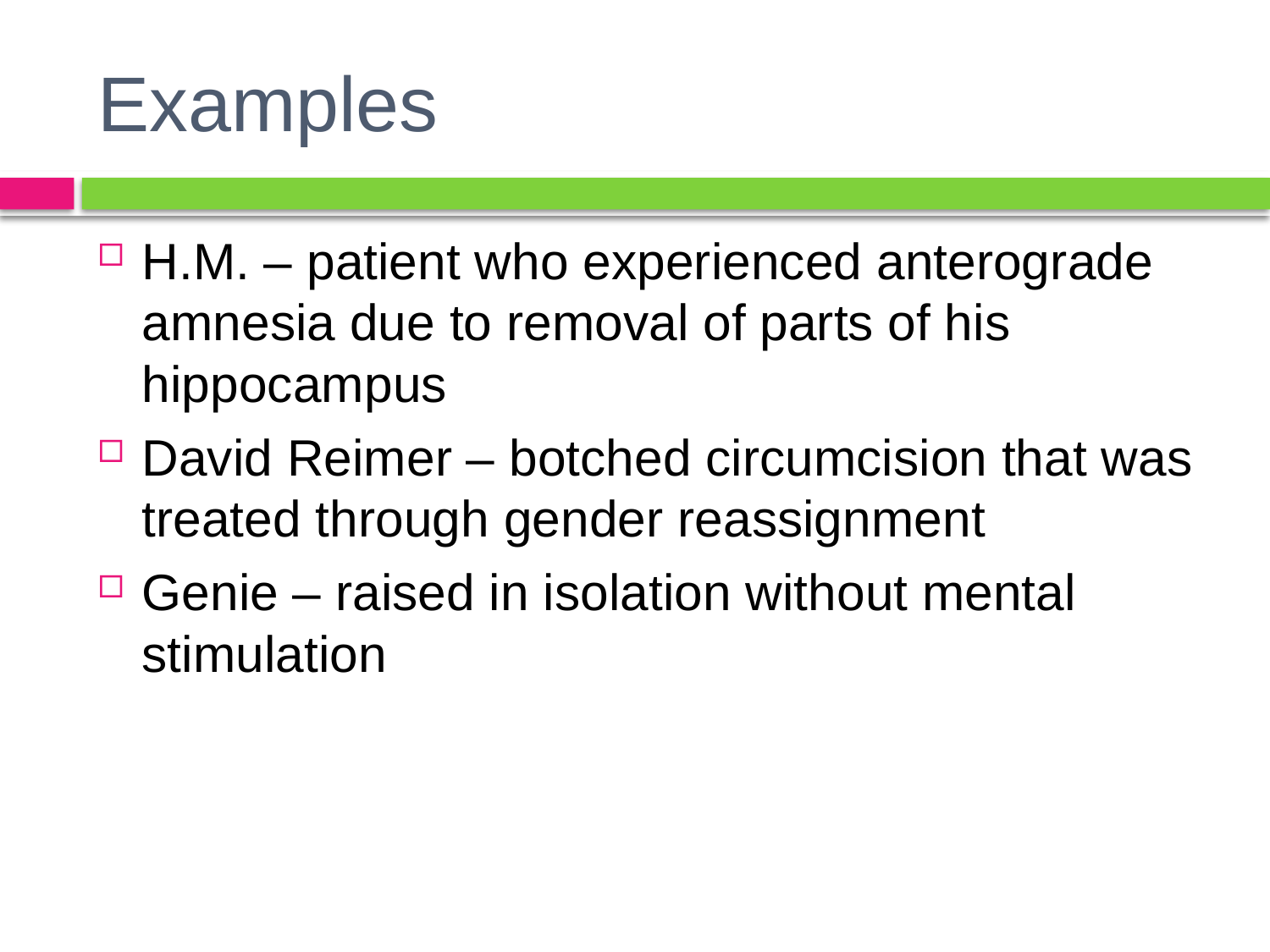

# Examples
H.M. – patient who experienced anterograde amnesia due to removal of parts of his hippocampus
David Reimer – botched circumcision that was treated through gender reassignment
Genie – raised in isolation without mental stimulation